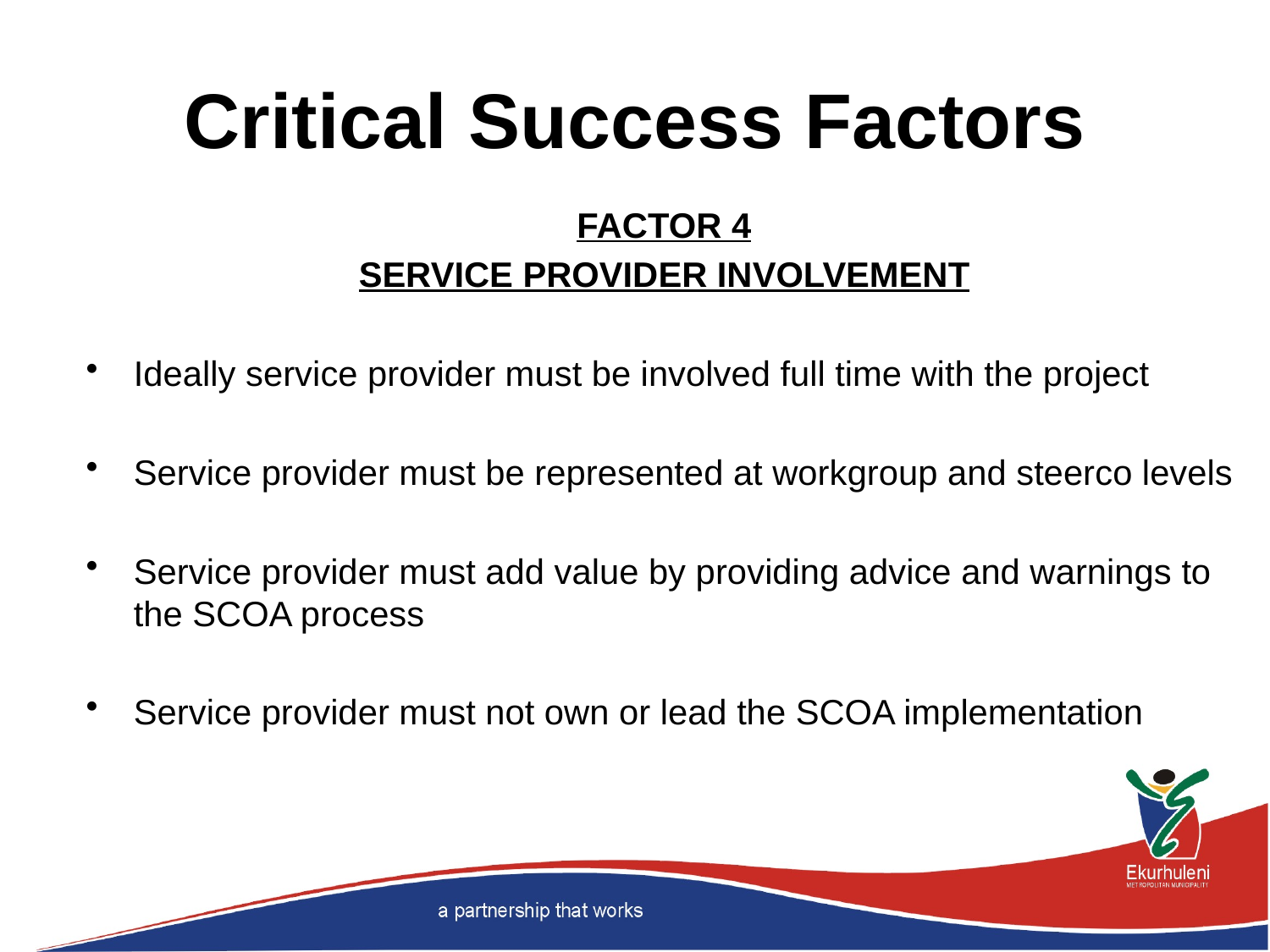

# Critical Success Factors
FACTOR 4
SERVICE PROVIDER INVOLVEMENT

Ideally service provider must be involved full time with the project

Service provider must be represented at workgroup and steerco levels

Service provider must add value by providing advice and warnings to the SCOA process

Service provider must not own or lead the SCOA implementation